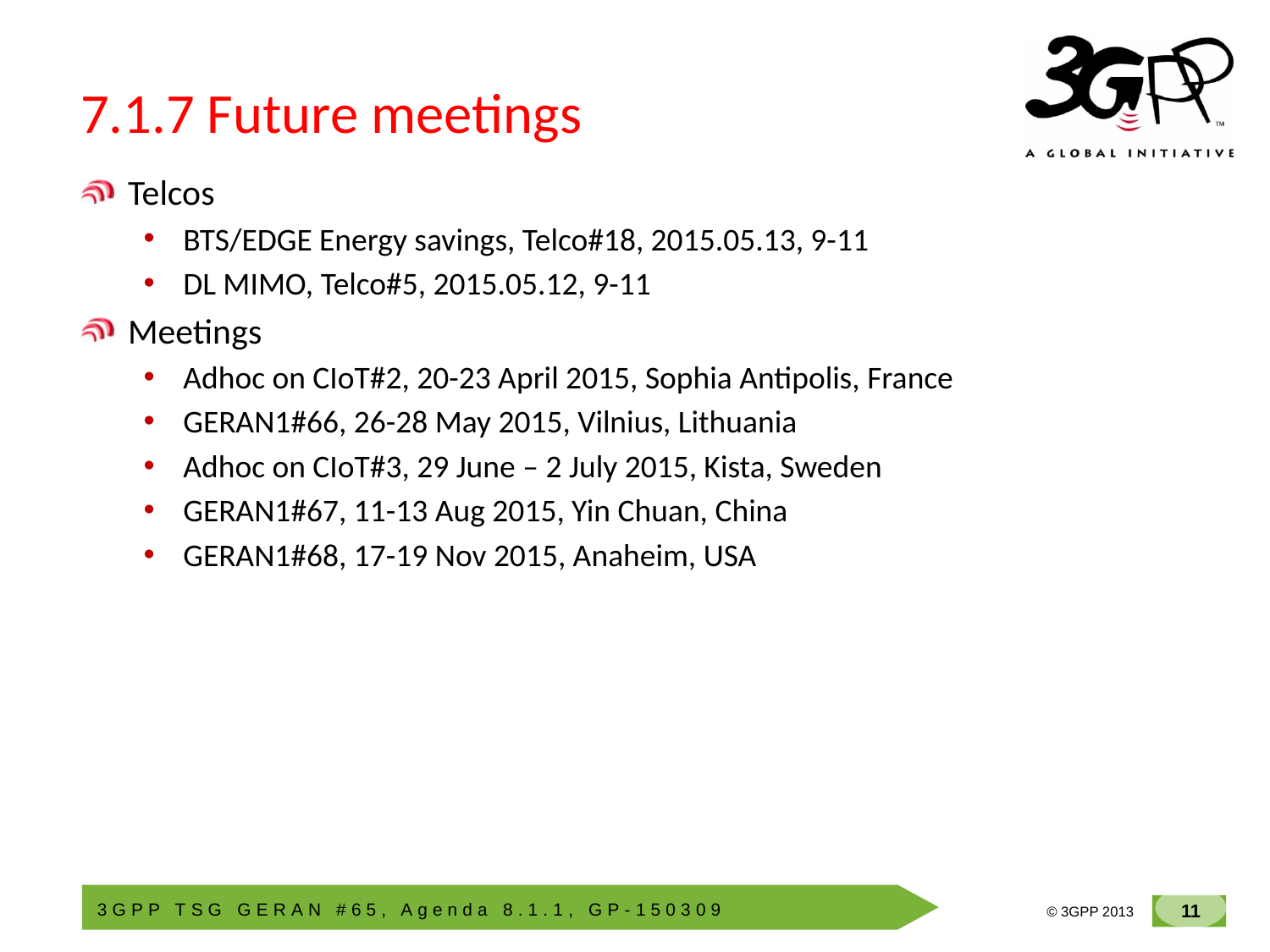

# 7.1.7 Future meetings
Telcos
BTS/EDGE Energy savings, Telco#18, 2015.05.13, 9-11
DL MIMO, Telco#5, 2015.05.12, 9-11
Meetings
Adhoc on CIoT#2, 20-23 April 2015, Sophia Antipolis, France
GERAN1#66, 26-28 May 2015, Vilnius, Lithuania
Adhoc on CIoT#3, 29 June – 2 July 2015, Kista, Sweden
GERAN1#67, 11-13 Aug 2015, Yin Chuan, China
GERAN1#68, 17-19 Nov 2015, Anaheim, USA